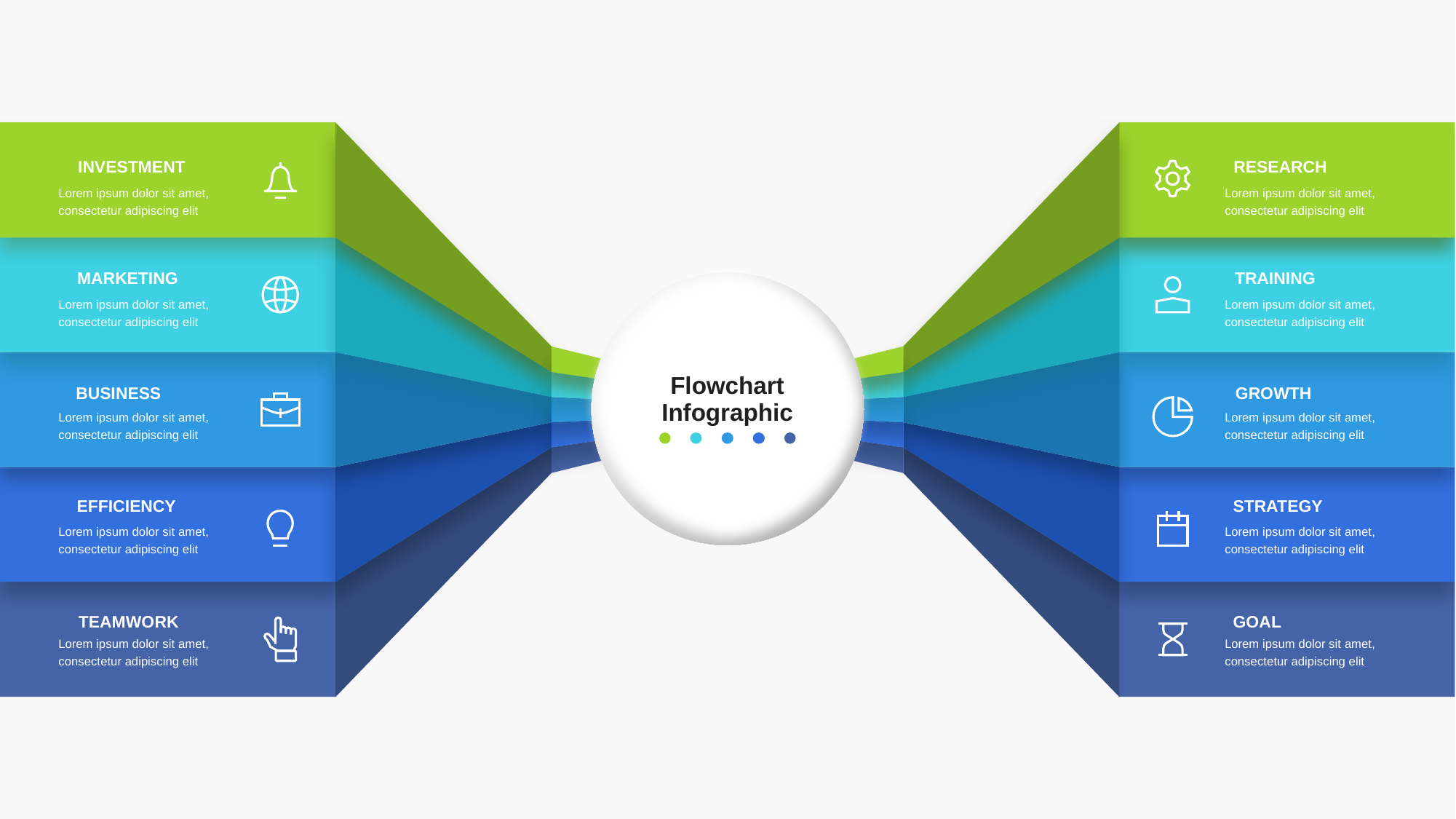

INVESTMENT
Lorem ipsum dolor sit amet, consectetur adipiscing elit
RESEARCH
Lorem ipsum dolor sit amet, consectetur adipiscing elit

Flowchart
Infographic

MARKETING
Lorem ipsum dolor sit amet, consectetur adipiscing elit
TRAINING
Lorem ipsum dolor sit amet, consectetur adipiscing elit

BUSINESS
Lorem ipsum dolor sit amet, consectetur adipiscing elit
GROWTH
Lorem ipsum dolor sit amet, consectetur adipiscing elit

EFFICIENCY
Lorem ipsum dolor sit amet, consectetur adipiscing elit
STRATEGY
Lorem ipsum dolor sit amet, consectetur adipiscing elit

TEAMWORK
Lorem ipsum dolor sit amet, consectetur adipiscing elit
GOAL
Lorem ipsum dolor sit amet, consectetur adipiscing elit